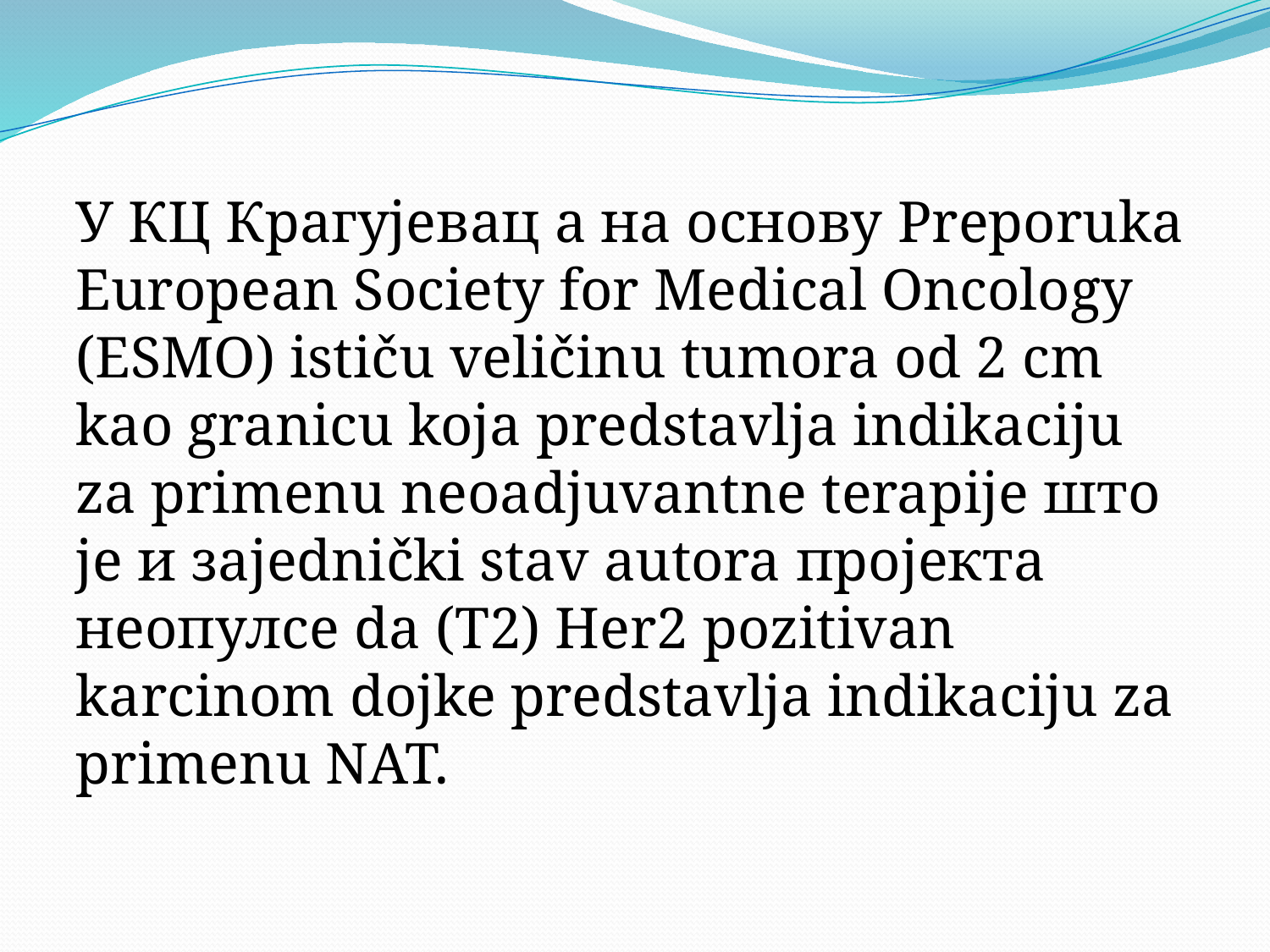

У КЦ Крагујевац а на основу Preporukа European Society for Medical Oncology (ESMO) ističu veličinu tumora od 2 cm kao granicu koja predstavlja indikaciju za primenu neoadjuvantne terapije што је и зajednički stav autora пројекта неопулсе da (T2) Her2 pozitivan karcinom dojke predstavlja indikaciju za primenu NAT.